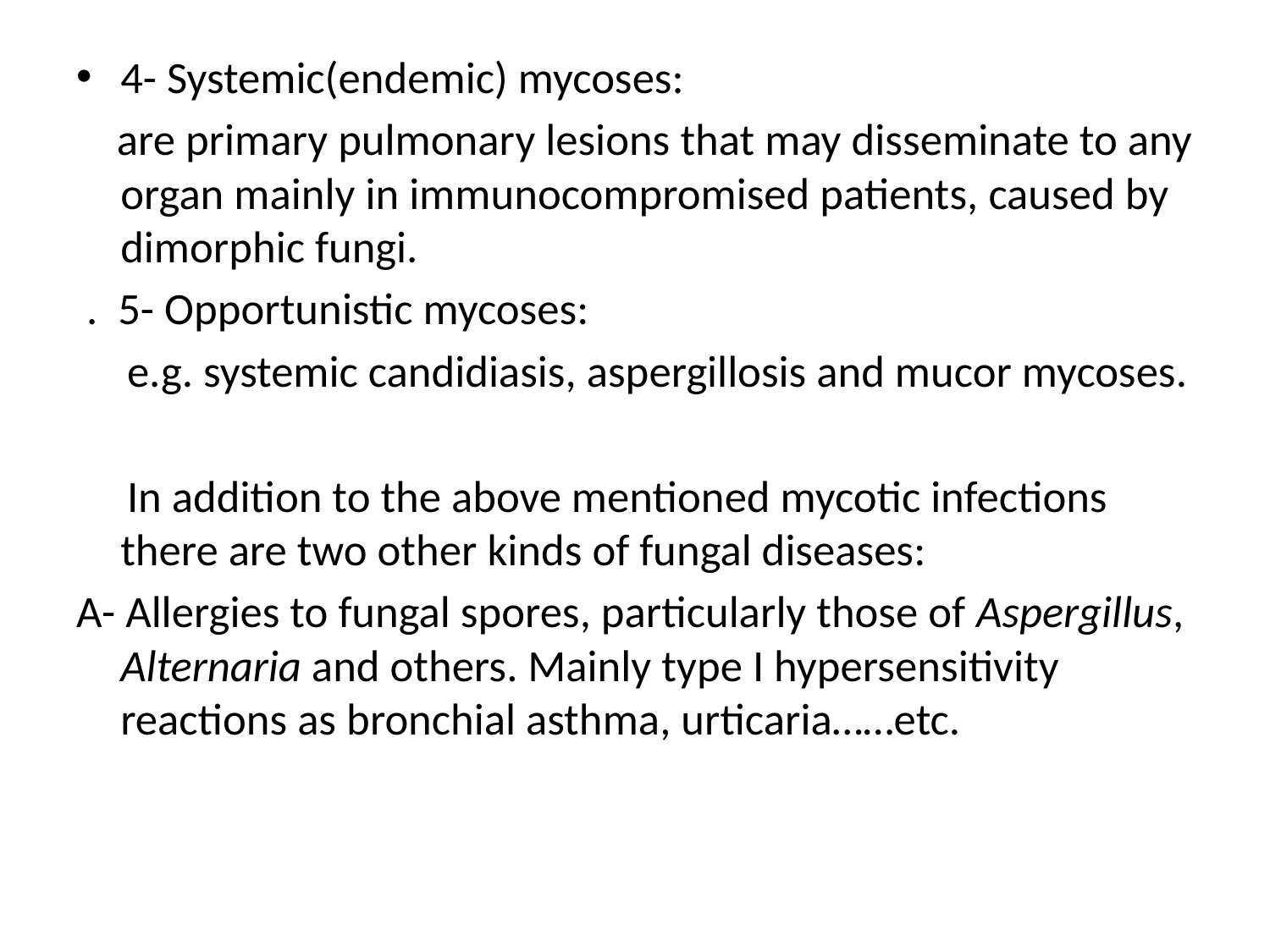

4- Systemic(endemic) mycoses:
    are primary pulmonary lesions that may disseminate to any organ mainly in immunocompromised patients, caused by dimorphic fungi.
 .  5- Opportunistic mycoses:
     e.g. systemic candidiasis, aspergillosis and mucor mycoses.

     In addition to the above mentioned mycotic infections there are two other kinds of fungal diseases:
A- Allergies to fungal spores, particularly those of Aspergillus, Alternaria and others. Mainly type I hypersensitivity reactions as bronchial asthma, urticaria……etc.